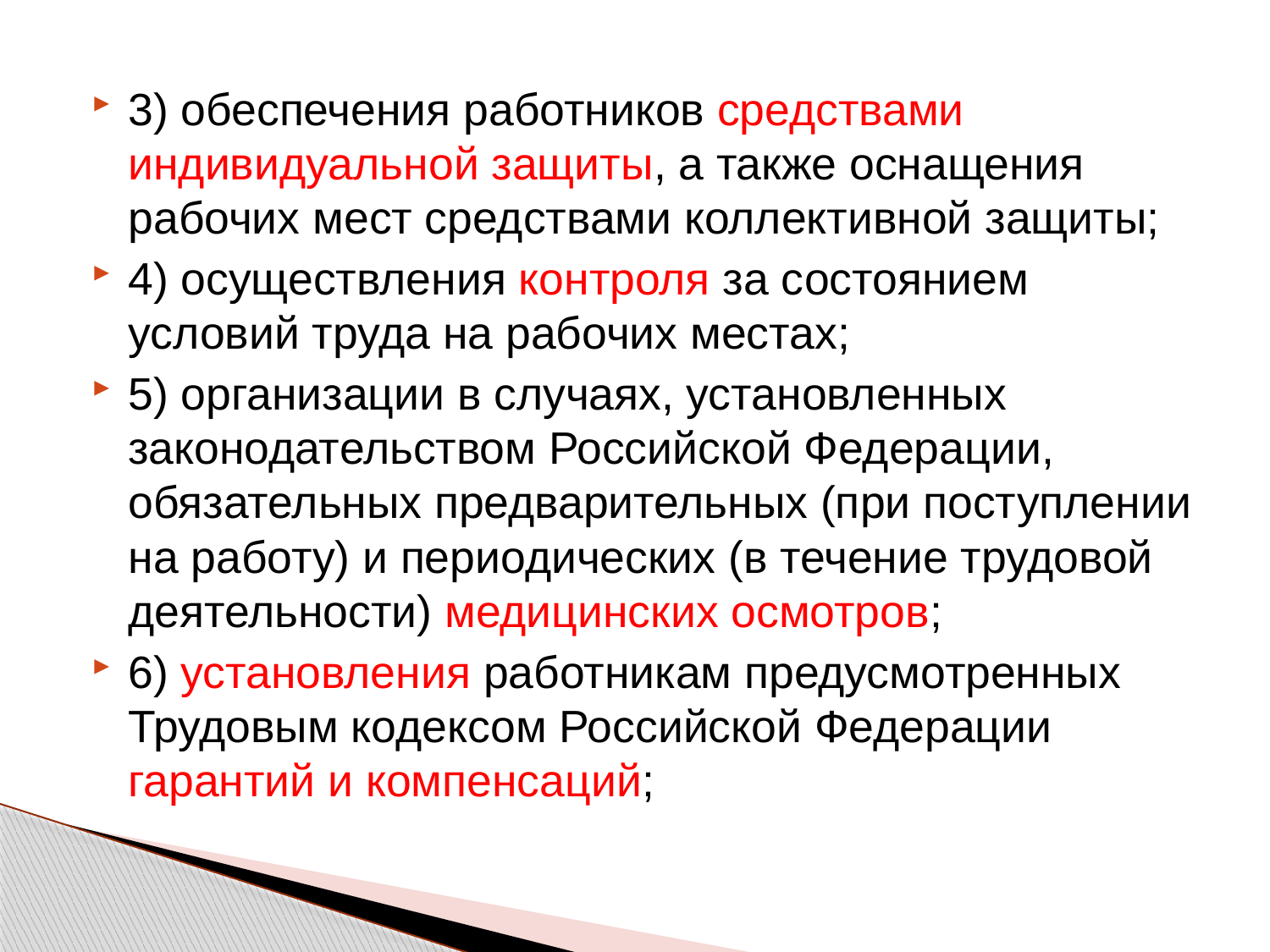

3) обеспечения работников средствами индивидуальной защиты, а также оснащения рабочих мест средствами коллективной защиты;
4) осуществления контроля за состоянием условий труда на рабочих местах;
5) организации в случаях, установленных законодательством Российской Федерации, обязательных предварительных (при поступлении на работу) и периодических (в течение трудовой деятельности) медицинских осмотров;
6) установления работникам предусмотренных Трудовым кодексом Российской Федерации гарантий и компенсаций;